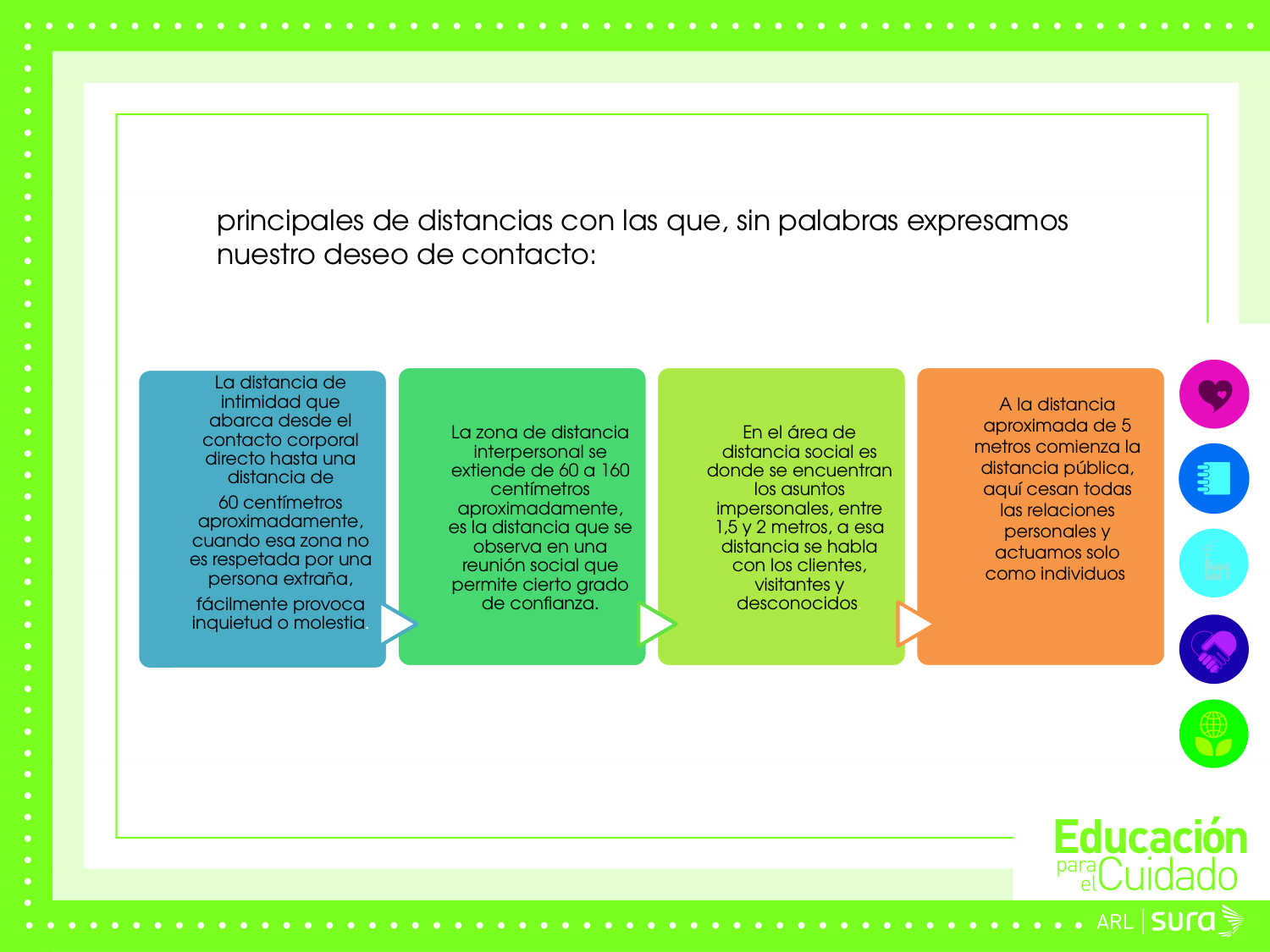

La distancia de intimidad que abarca desde el contacto corporal directo hasta una distancia de
60 centímetros aproximadamente, cuando esa zona no es respetada por una persona extraña,
fácilmente provoca inquietud o molestia.

La zona de distancia interpersonal se extiende de 60 a 160 centímetros aproximadamente, es la distancia que se observa en una reunión social que permite cierto grado de confianza.

En el área de distancia social es donde se encuentran los asuntos impersonales, entre 1,5 y 2 metros, a esa distancia se habla con los clientes, visitantes y desconocidos.

principales de distancias con las que, sin palabras expresamos nuestro deseo de contacto:

A la distancia aproximada de 5 metros comienza la distancia pública, aquí cesan todas las relaciones personales y actuamos solo como individuos